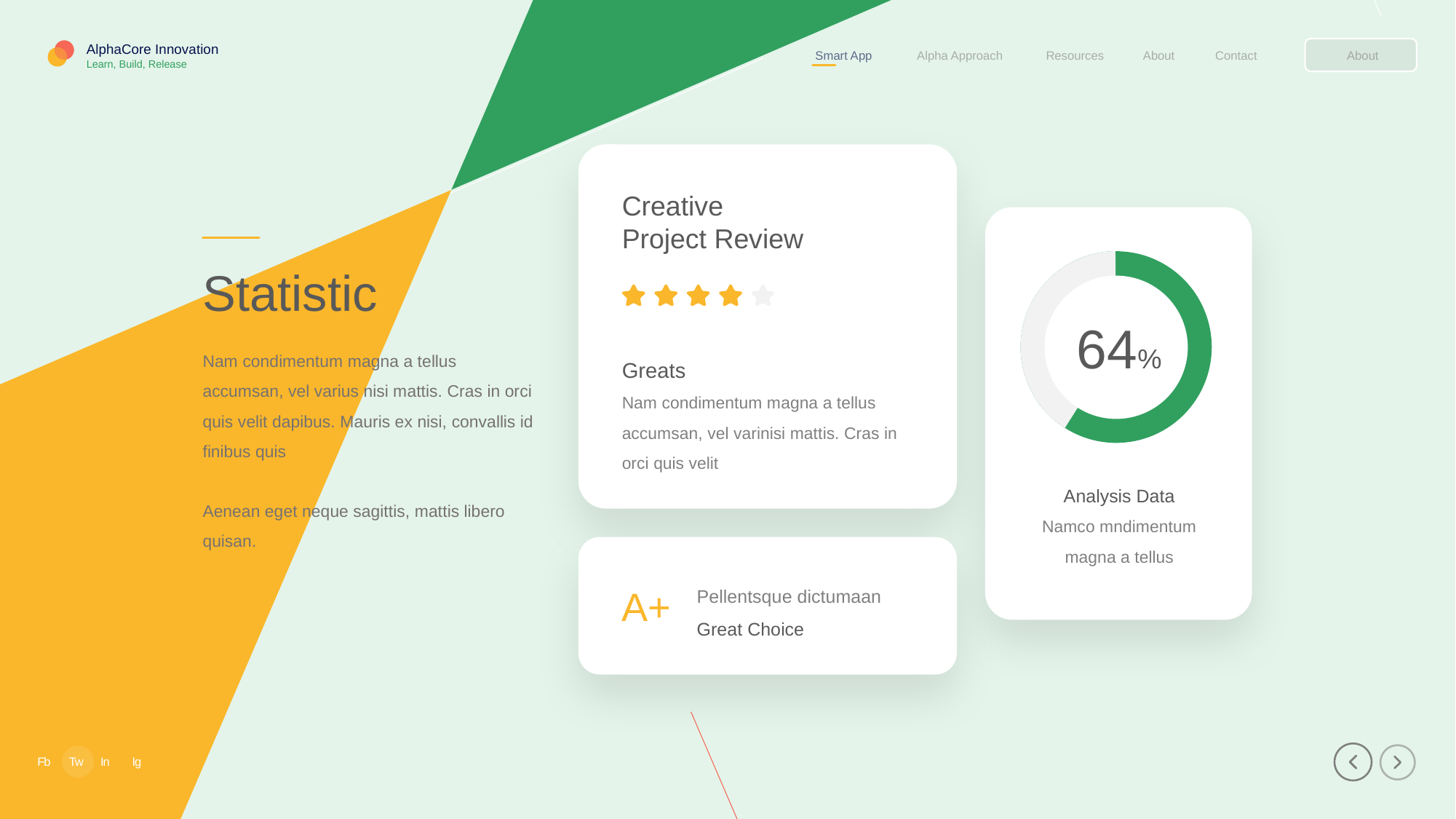

AlphaCore Innovation

Smart App
Alpha Approach
Resources
About
Contact
About
Learn, Build, Release

Creative
Project Review

Statistic

64%
Nam condimentum magna a tellus accumsan, vel varius nisi mattis. Cras in orci quis velit dapibus. Mauris ex nisi, convallis id finibus quis

Aenean eget neque sagittis, mattis libero quisan.
Greats
Nam condimentum magna a tellus accumsan, vel varinisi mattis. Cras in orci quis velit
Analysis Data
Namco mndimentum magna a tellus

Pellentsque dictumaan
Great Choice
A+

Fb
Tw
In
Ig